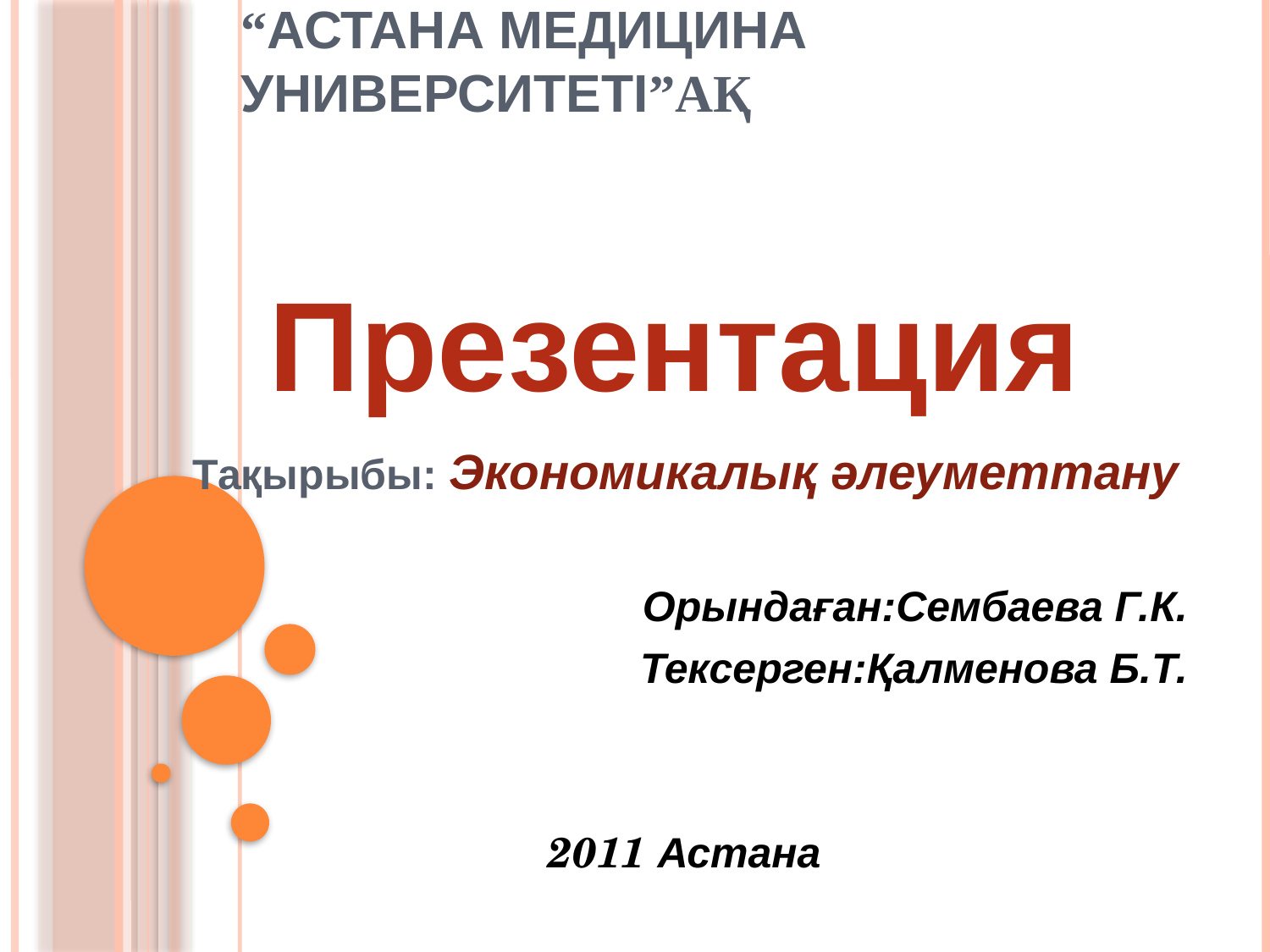

# “Астана медицина университеті”АҚ

 Тақырыбы: Экономикалық әлеуметтану

Орындаған:Сембаева Г.К.
Тексерген:Қалменова Б.Т.

2011 Астана

Презентация